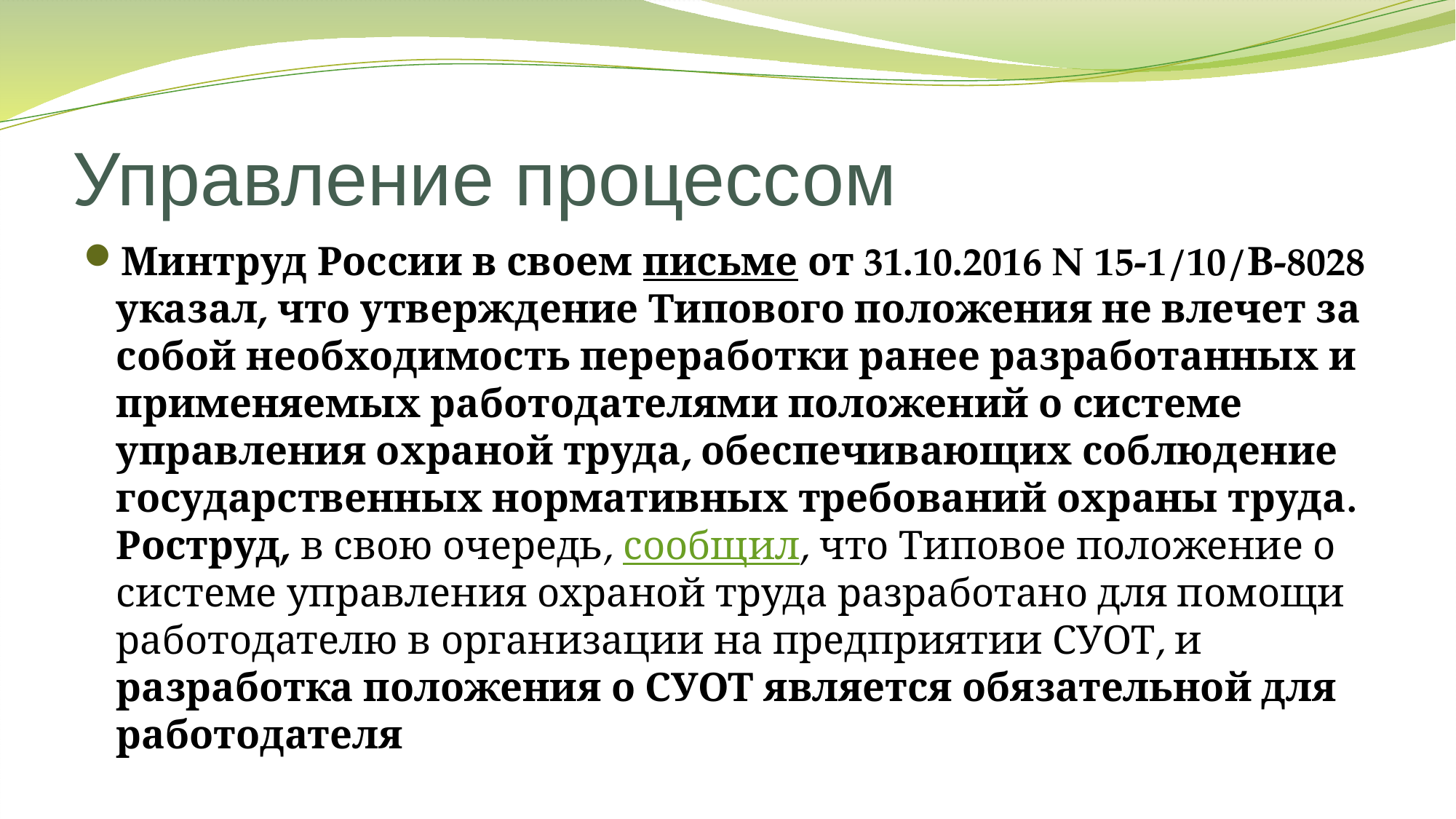

# Управление процессом
Минтруд России в своем письме от 31.10.2016 N 15-1/10/В-8028 указал, что утверждение Типового положения не влечет за собой необходимость переработки ранее разработанных и применяемых работодателями положений о системе управления охраной труда, обеспечивающих соблюдение государственных нормативных требований охраны труда. Роструд, в свою очередь, сообщил, что Типовое положение о системе управления охраной труда разработано для помощи работодателю в организации на предприятии СУОТ, и разработка положения о СУОТ является обязательной для работодателя